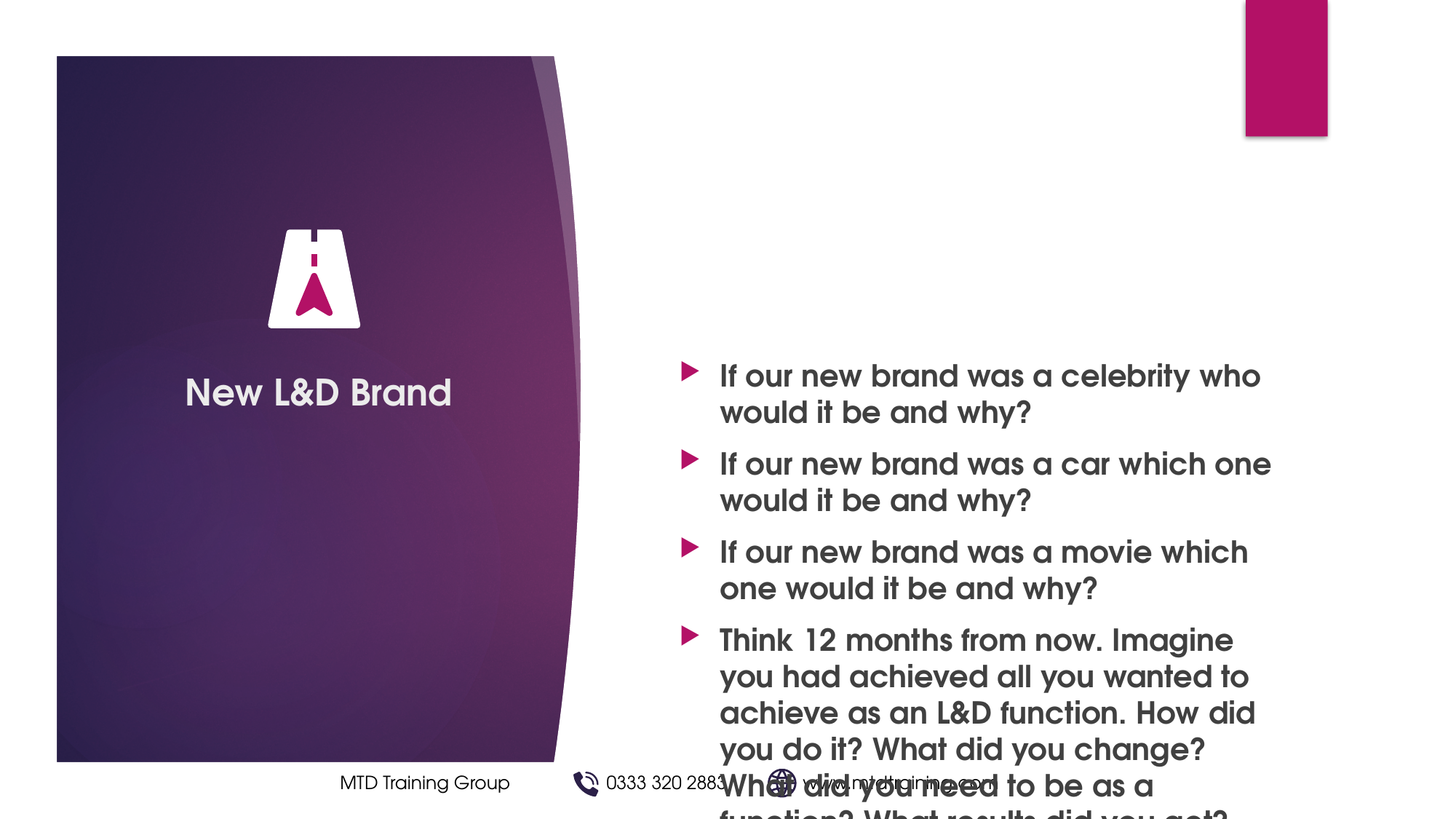

# New L&D Brand

If our new brand was a celebrity who would it be and why?
If our new brand was a car which one would it be and why?
If our new brand was a movie which one would it be and why?
Think 12 months from now. Imagine you had achieved all you wanted to achieve as an L&D function. How did you do it? What did you change? What did you need to be as a function? What results did you get?